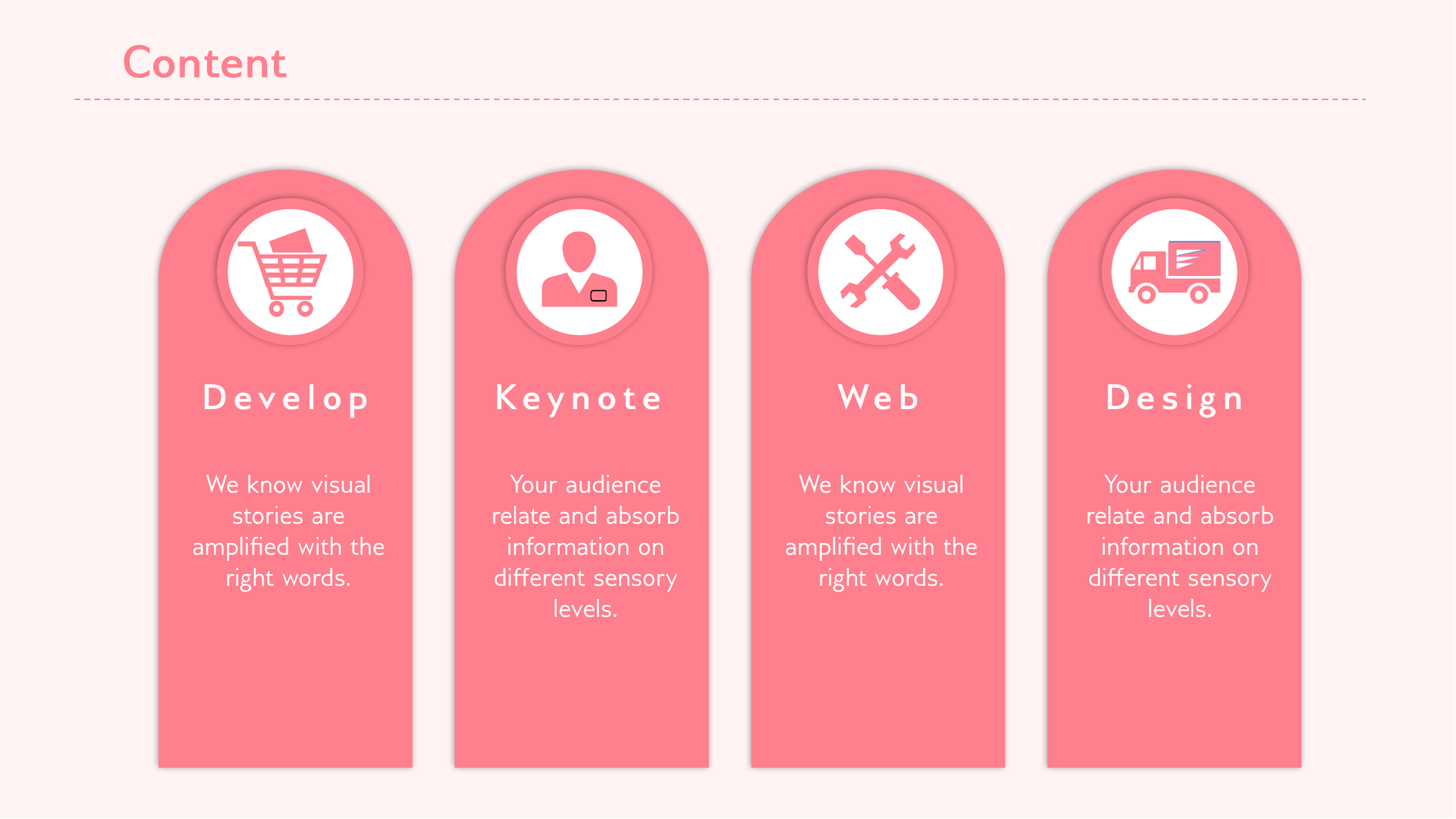

Content

Develop
Keynote
Web
Design
We know visual stories are amplified with the right words.
Your audience relate and absorb information on different sensory levels.
We know visual stories are amplified with the right words.
Your audience relate and absorb information on different sensory levels.